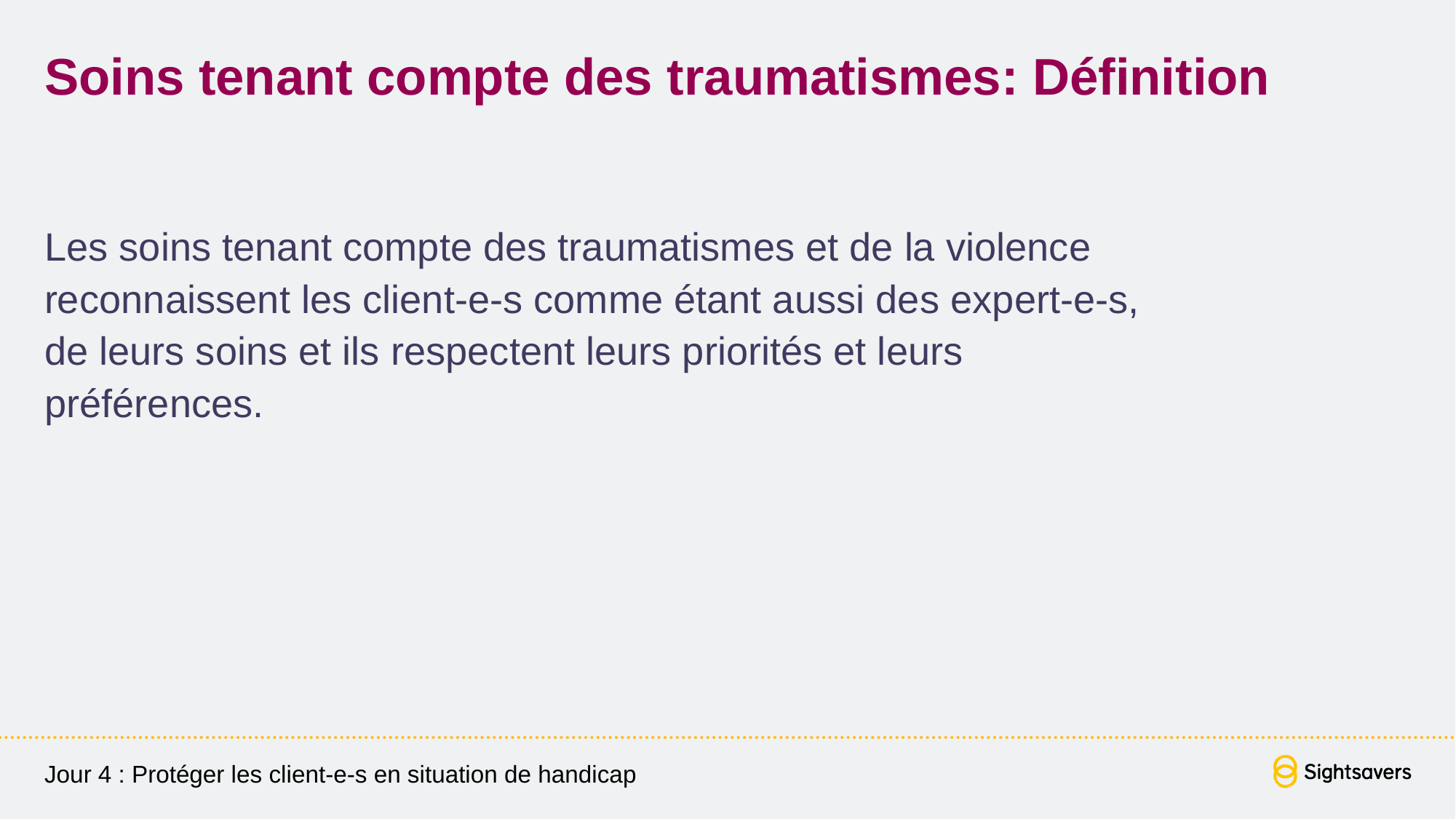

# Soins tenant compte des traumatismes: Définition
Les soins tenant compte des traumatismes et de la violence reconnaissent les client-e-s comme étant aussi des expert-e-s, de leurs soins et ils respectent leurs priorités et leurs préférences.

Jour 4 : Protéger les client-e-s en situation de handicap